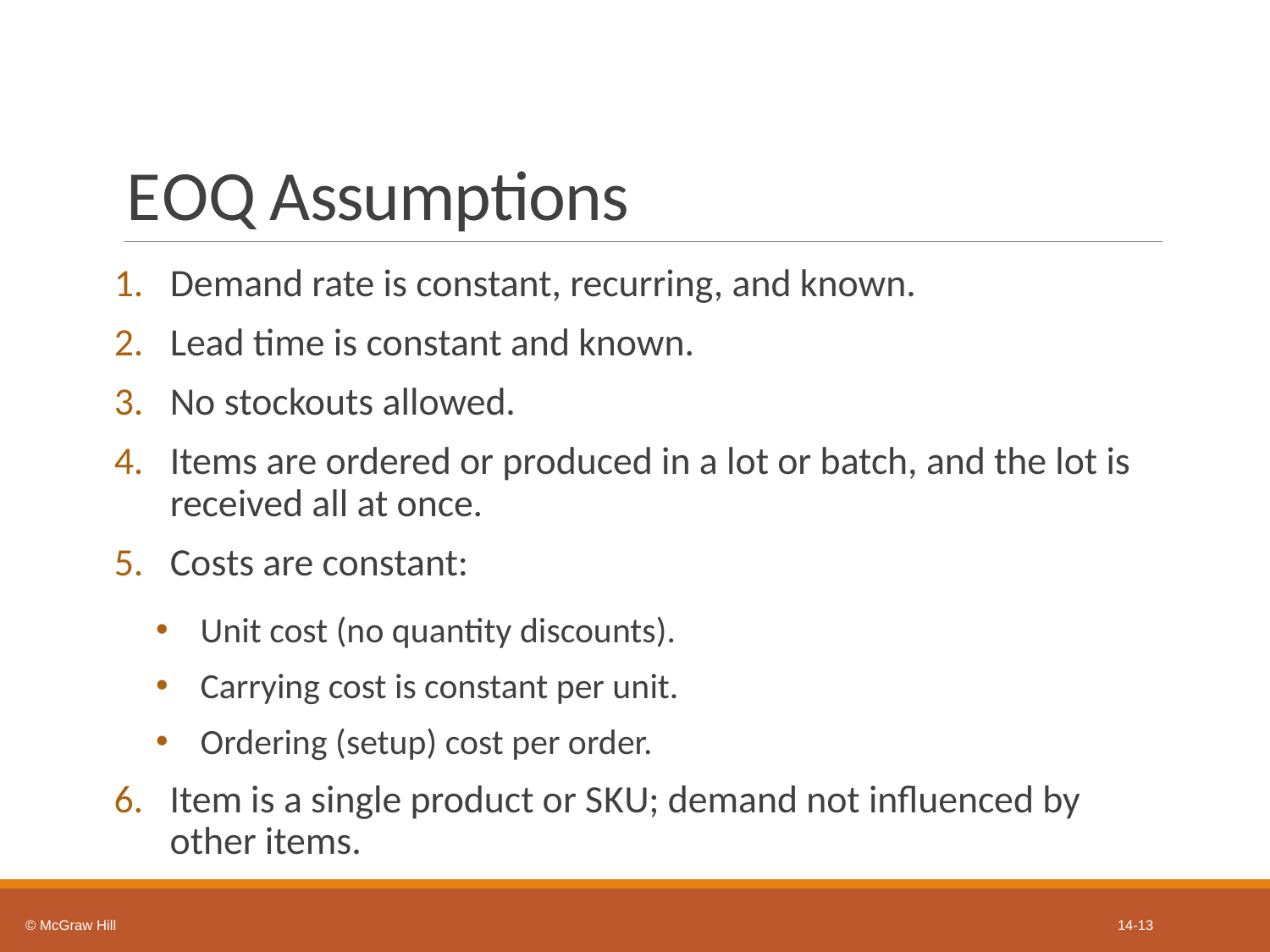

# E O Q Assumptions
Demand rate is constant, recurring, and known.
Lead time is constant and known.
No stockouts allowed.
Items are ordered or produced in a lot or batch, and the lot is received all at once.
Costs are constant:
Unit cost (no quantity discounts).
Carrying cost is constant per unit.
Ordering (setup) cost per order.
Item is a single product or S K U; demand not influenced by other items.